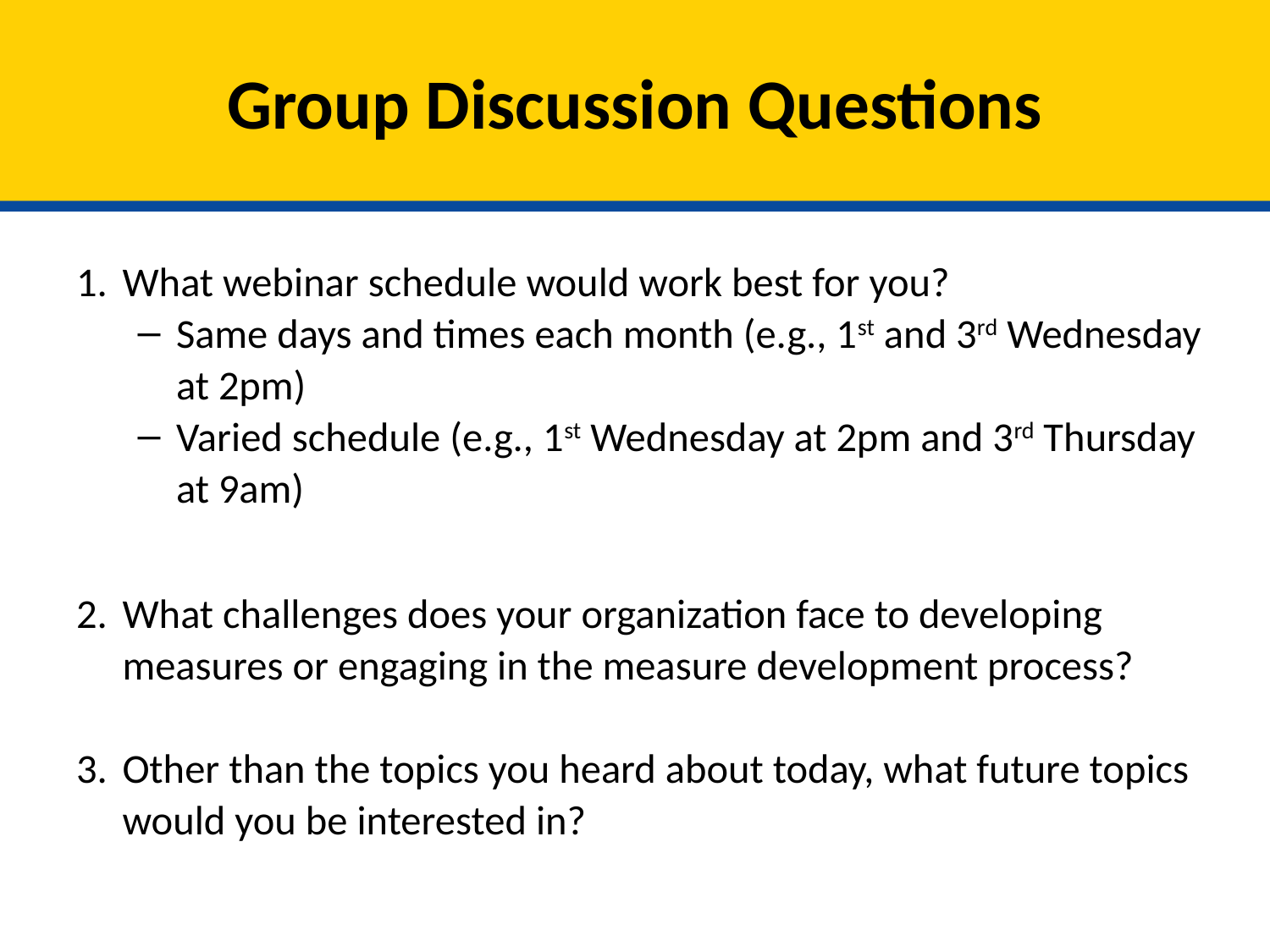

# Group Discussion Questions
What webinar schedule would work best for you?
Same days and times each month (e.g., 1st and 3rd Wednesday at 2pm)
Varied schedule (e.g., 1st Wednesday at 2pm and 3rd Thursday at 9am)

What challenges does your organization face to developing measures or engaging in the measure development process?

Other than the topics you heard about today, what future topics would you be interested in?

21